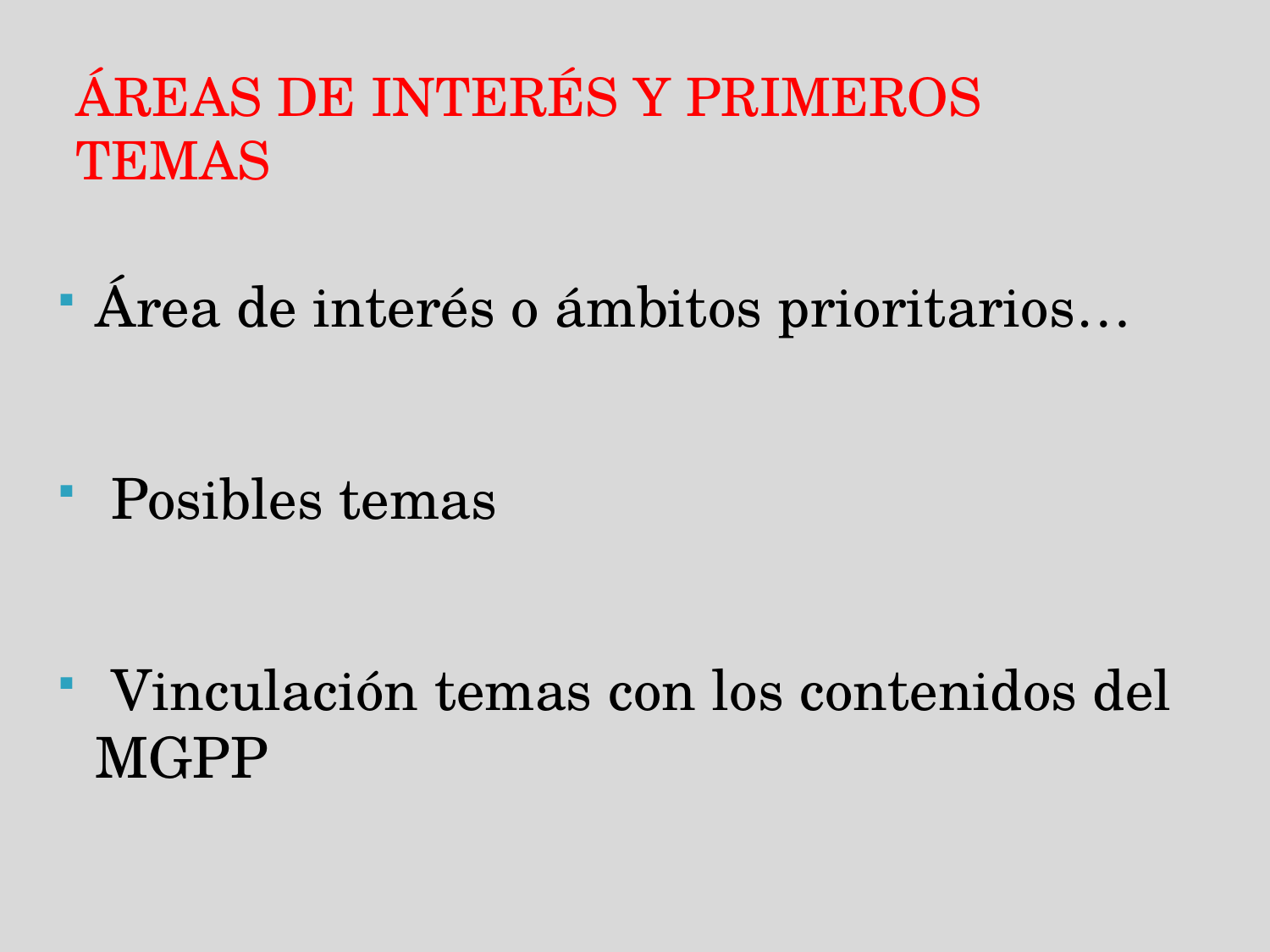

# Áreas de interés y primeros temas
Área de interés o ámbitos prioritarios…

 Posibles temas

 Vinculación temas con los contenidos del MGPP